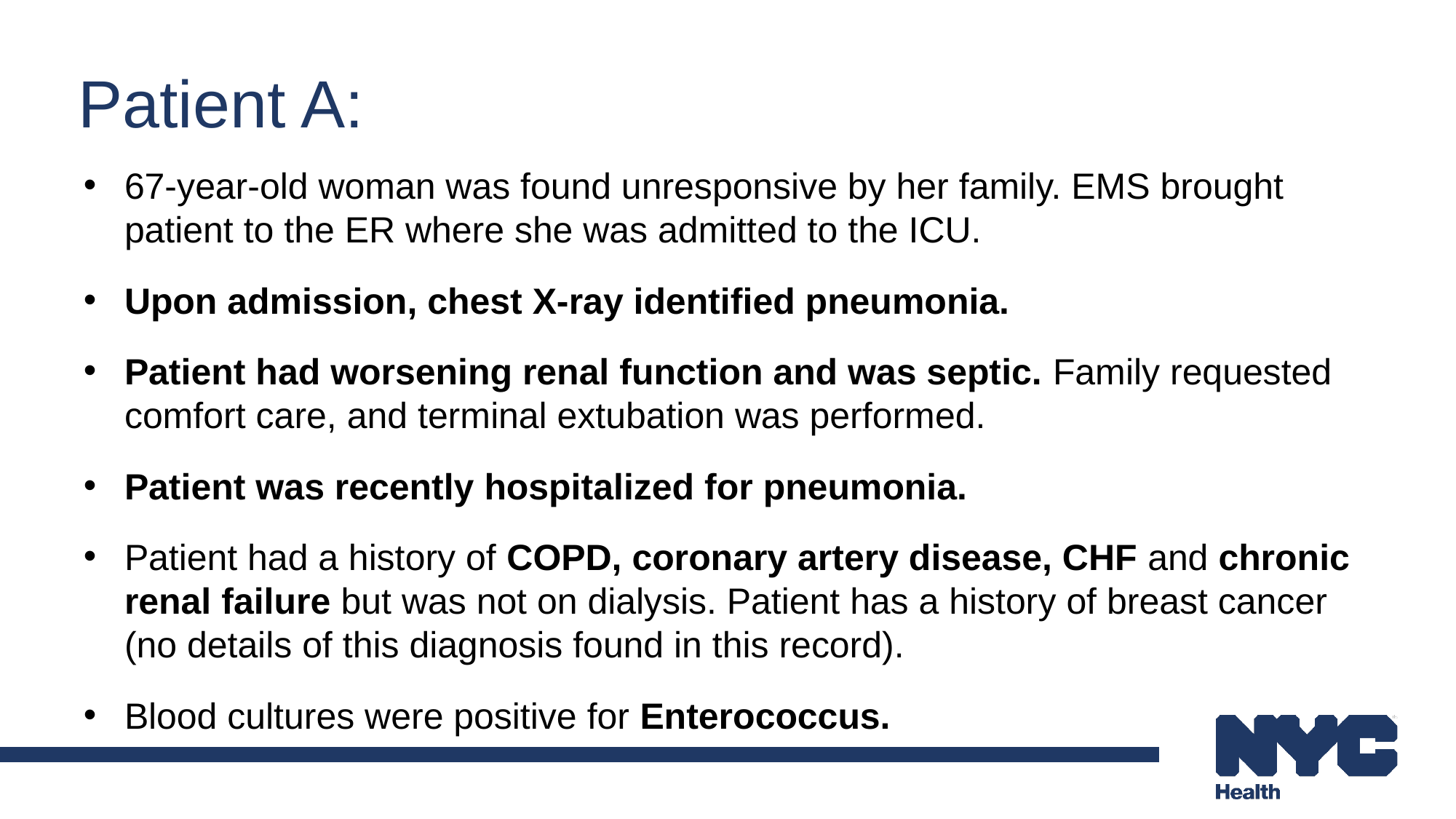

# Patient A:
67-year-old woman was found unresponsive by her family. EMS brought patient to the ER where she was admitted to the ICU.
Upon admission, chest X-ray identified pneumonia.
Patient had worsening renal function and was septic. Family requested comfort care, and terminal extubation was performed.
Patient was recently hospitalized for pneumonia.
Patient had a history of COPD, coronary artery disease, CHF and chronic renal failure but was not on dialysis. Patient has a history of breast cancer (no details of this diagnosis found in this record).
Blood cultures were positive for Enterococcus.